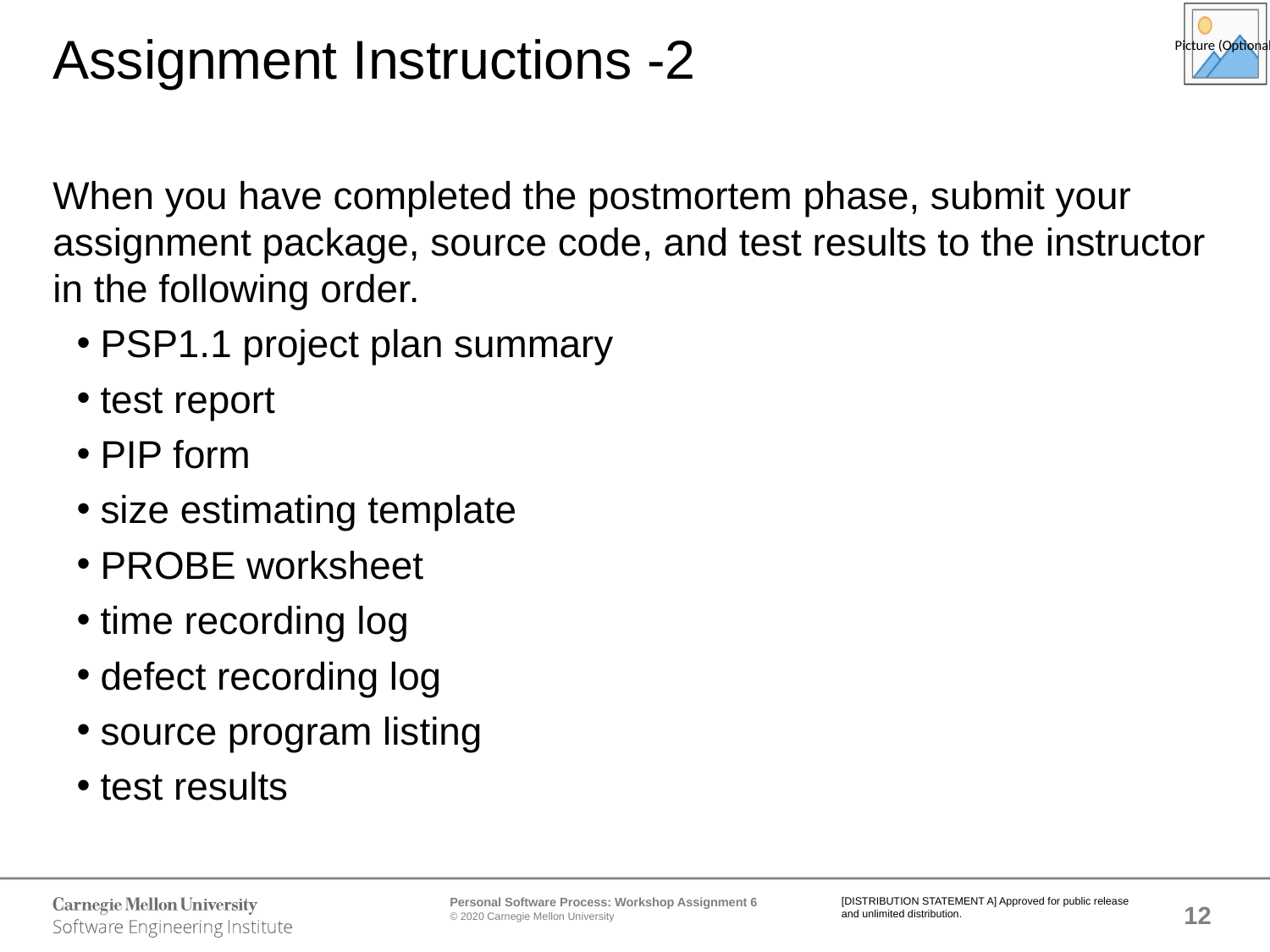

# Assignment Instructions -2
When you have completed the postmortem phase, submit your assignment package, source code, and test results to the instructor in the following order.
PSP1.1 project plan summary
test report
PIP form
size estimating template
PROBE worksheet
time recording log
defect recording log
source program listing
test results